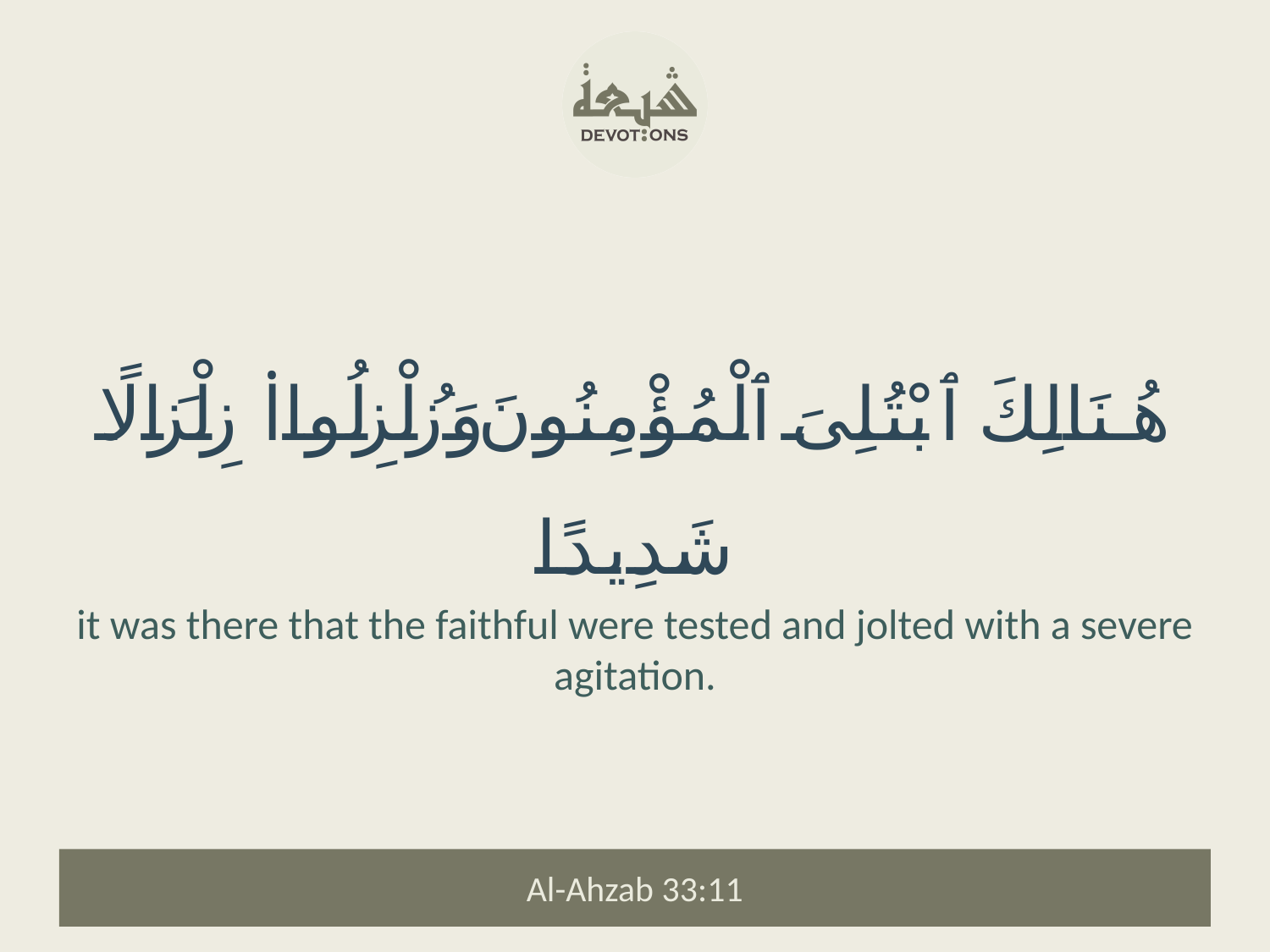

هُنَالِكَ ٱبْتُلِىَ ٱلْمُؤْمِنُونَ وَزُلْزِلُوا۟ زِلْزَالًا شَدِيدًا
it was there that the faithful were tested and jolted with a severe agitation.
Al-Ahzab 33:11